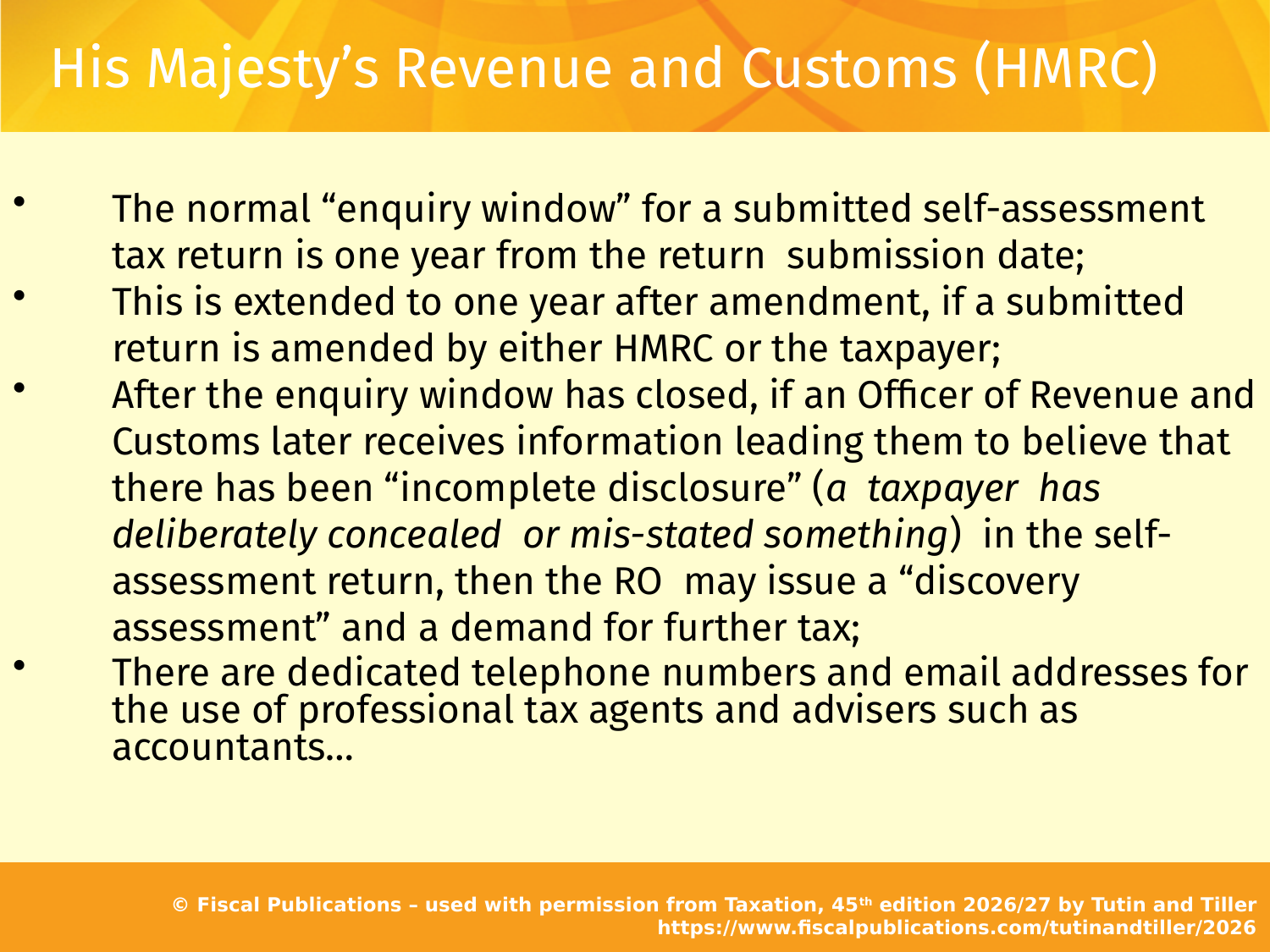

# His Majesty’s Revenue and Customs (HMRC)

The normal “enquiry window” for a submitted self-assessment tax return is one year from the return  submission date;
This is extended to one year after amendment, if a submitted return is amended by either HMRC or the taxpayer;
After the enquiry window has closed, if an Officer of Revenue and Customs later receives information leading them to believe that there has been “incomplete disclosure” (a  taxpayer  has deliberately concealed  or mis-stated something)  in the self-assessment return, then the RO  may issue a “discovery assessment” and a demand for further tax;
There are dedicated telephone numbers and email addresses for the use of professional tax agents and advisers such as accountants…